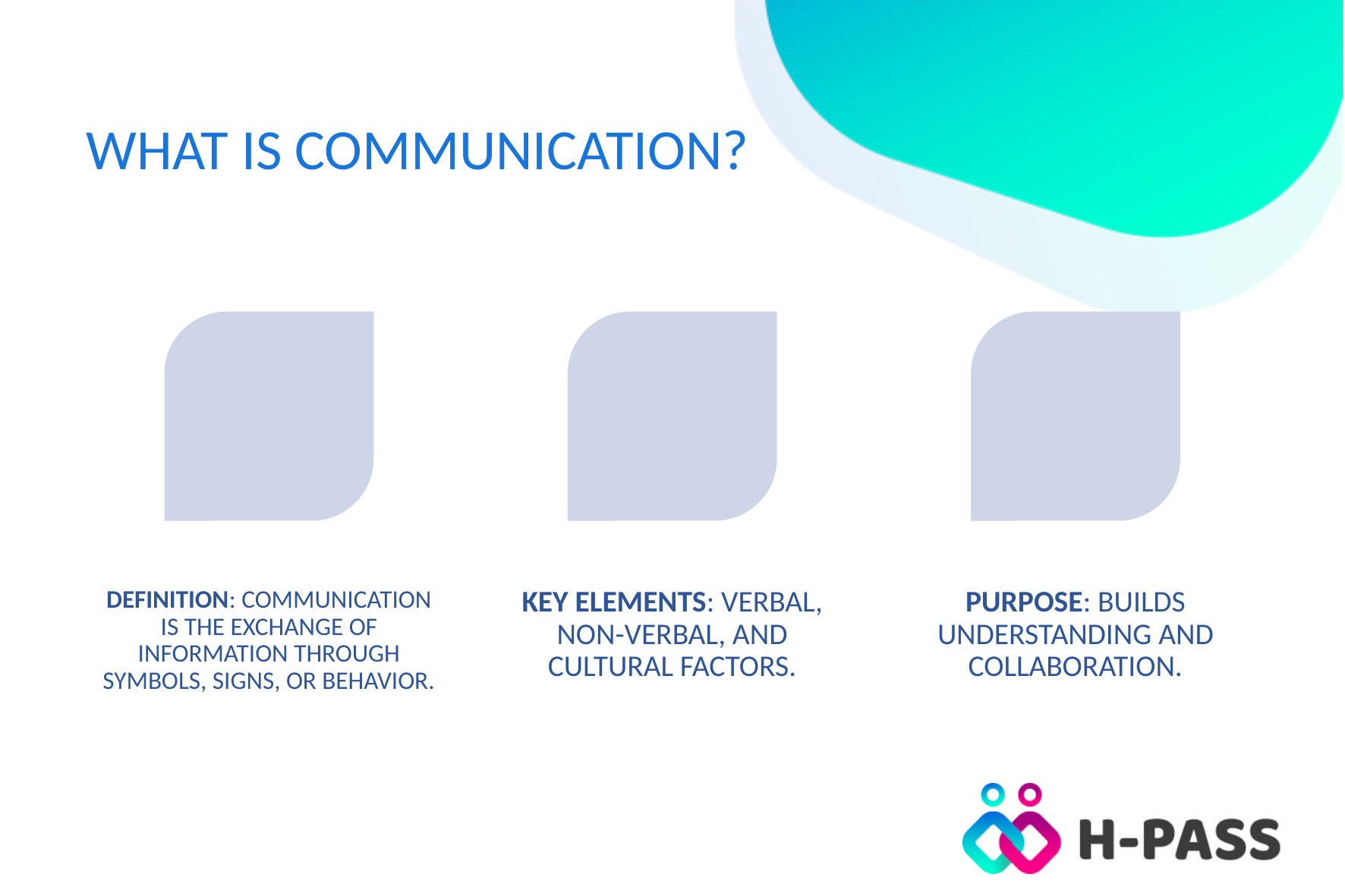

# WHAT IS COMMUNICATION?
Definition: Communication is the exchange of information through symbols, signs, or behavior.
Key Elements: Verbal, non-verbal, and cultural factors.
Purpose: Builds understanding and collaboration.